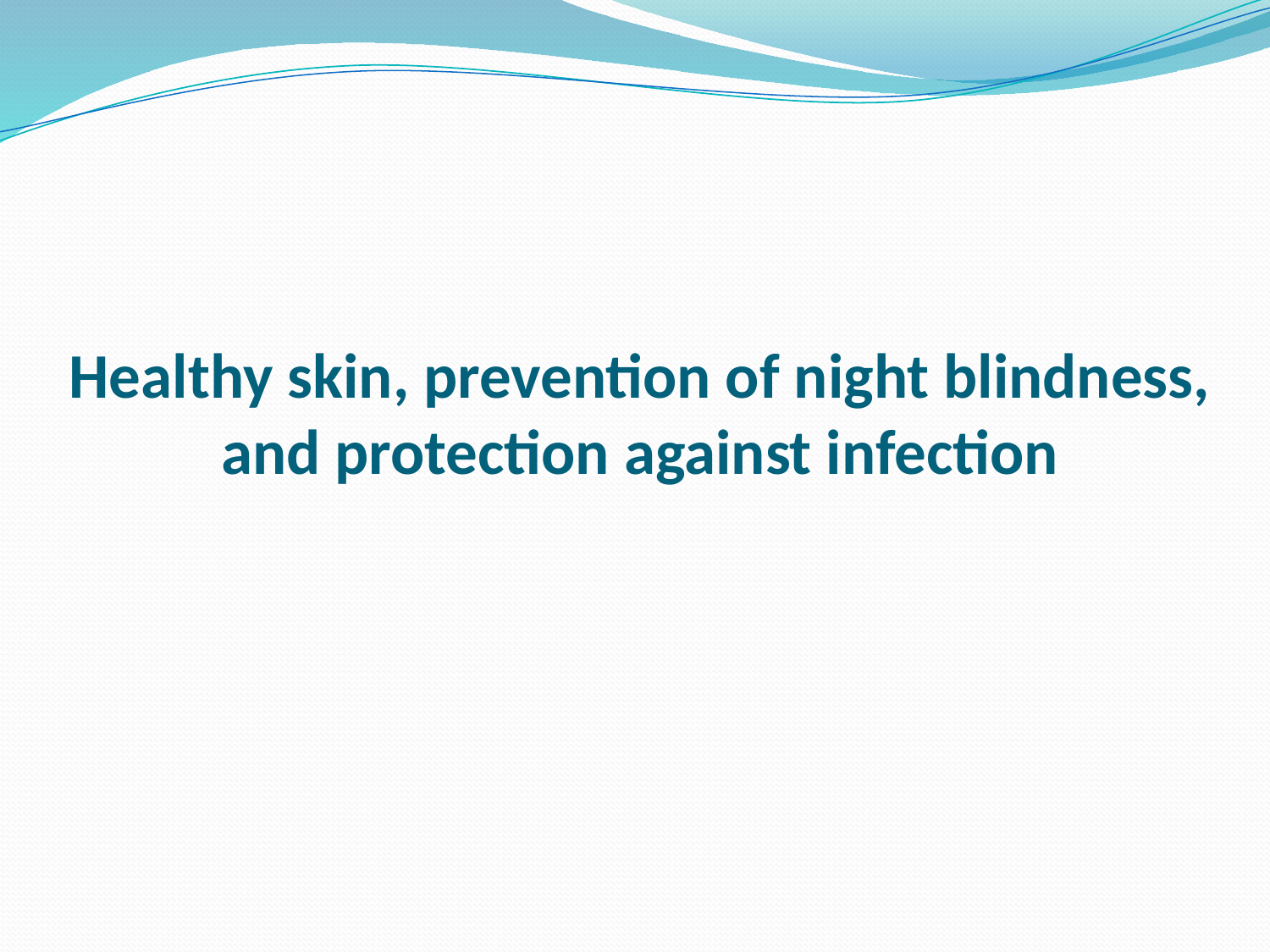

# Healthy skin, prevention of night blindness, and protection against infection